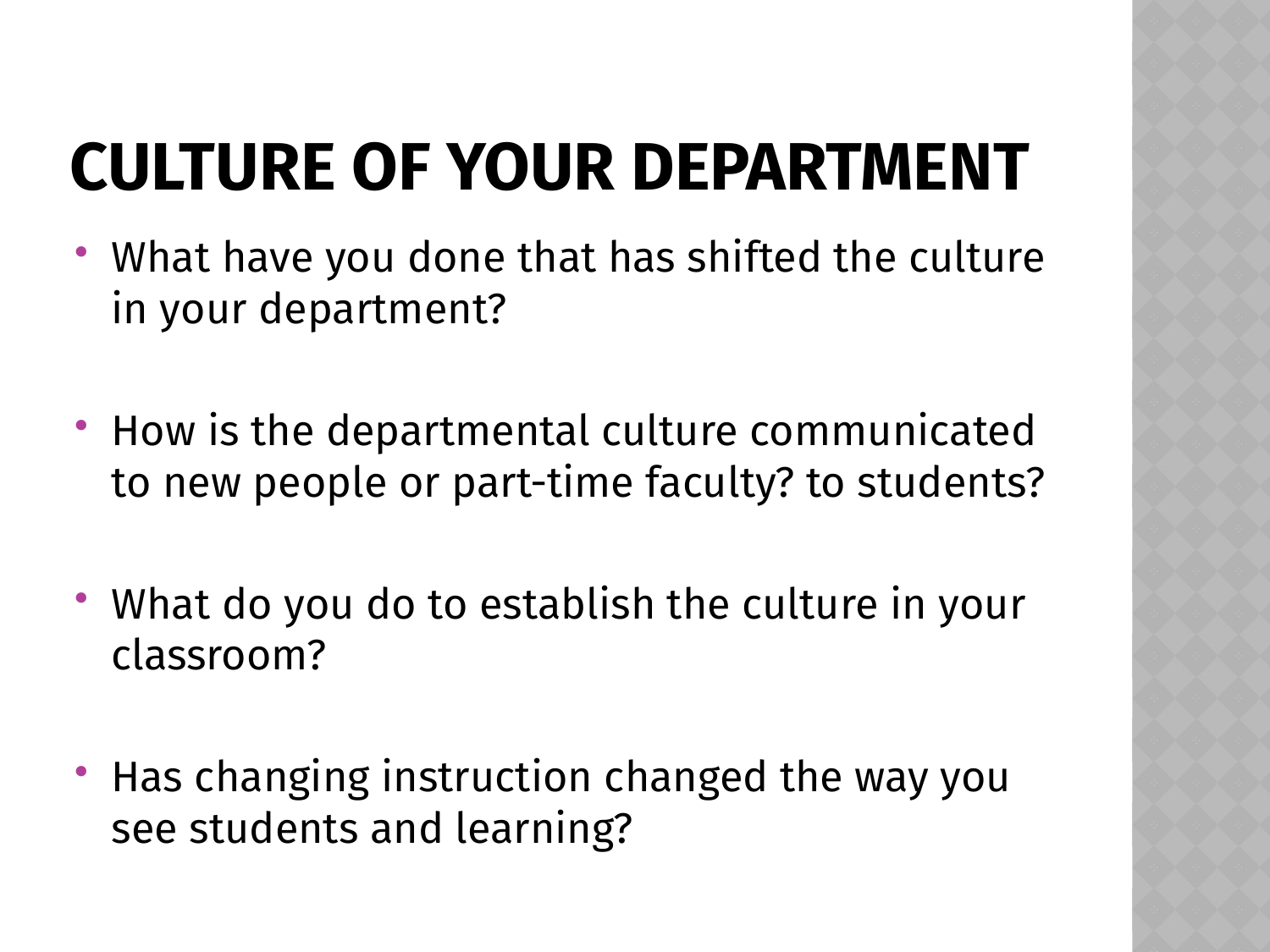

# culture of your Department
What have you done that has shifted the culture in your department?

How is the departmental culture communicated to new people or part-time faculty? to students?

What do you do to establish the culture in your classroom?

Has changing instruction changed the way you see students and learning?